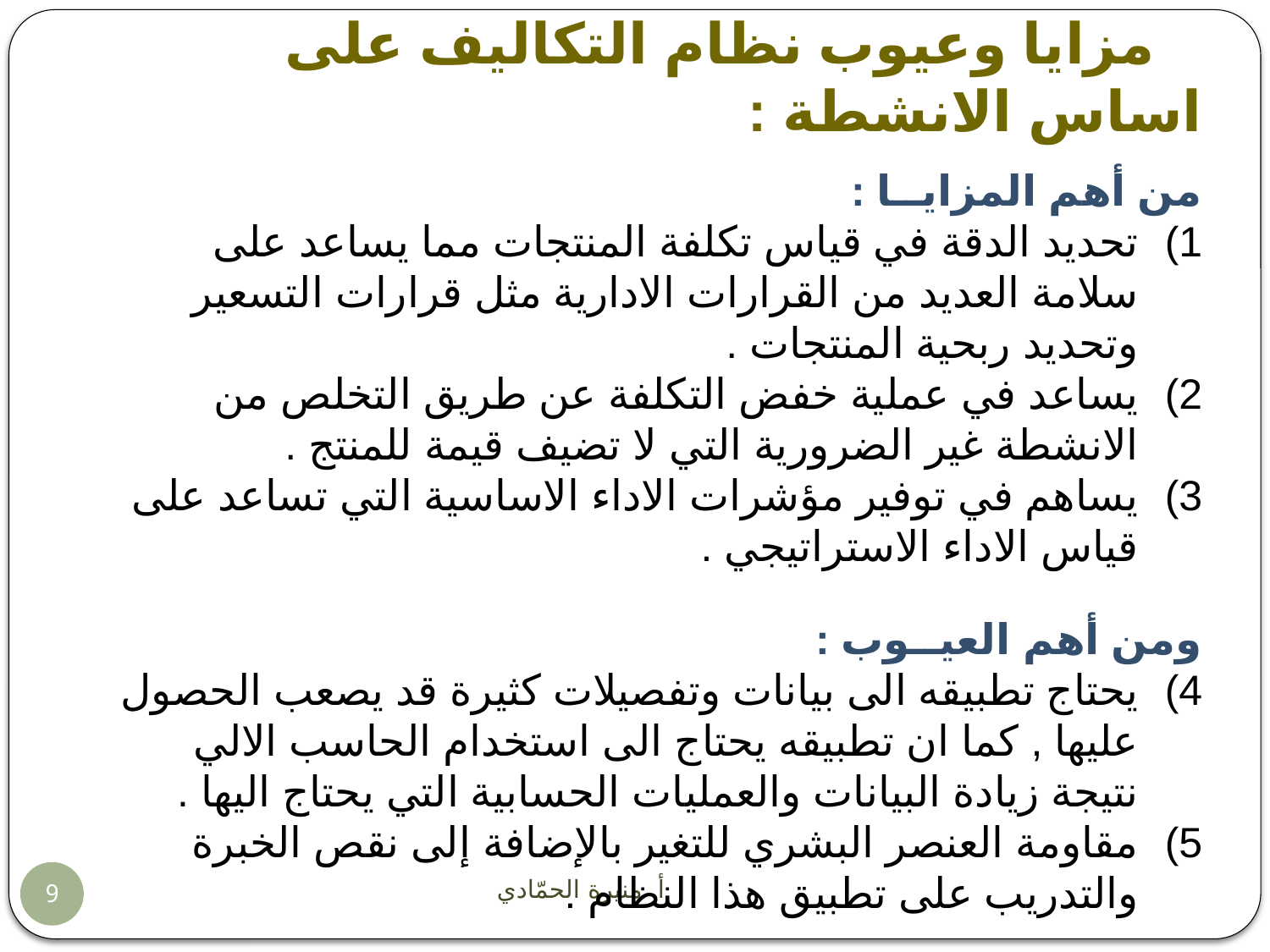

مزايا وعيوب نظام التكاليف على اساس الانشطة :

من أهم المزايــا :
تحديد الدقة في قياس تكلفة المنتجات مما يساعد على سلامة العديد من القرارات الادارية مثل قرارات التسعير وتحديد ربحية المنتجات .
يساعد في عملية خفض التكلفة عن طريق التخلص من الانشطة غير الضرورية التي لا تضيف قيمة للمنتج .
يساهم في توفير مؤشرات الاداء الاساسية التي تساعد على قياس الاداء الاستراتيجي .

ومن أهم العيــوب :
يحتاج تطبيقه الى بيانات وتفصيلات كثيرة قد يصعب الحصول عليها , كما ان تطبيقه يحتاج الى استخدام الحاسب الالي نتيجة زيادة البيانات والعمليات الحسابية التي يحتاج اليها .
مقاومة العنصر البشري للتغير بالإضافة إلى نقص الخبرة والتدريب على تطبيق هذا النظام .
أ. منيرة الحمّادي
9